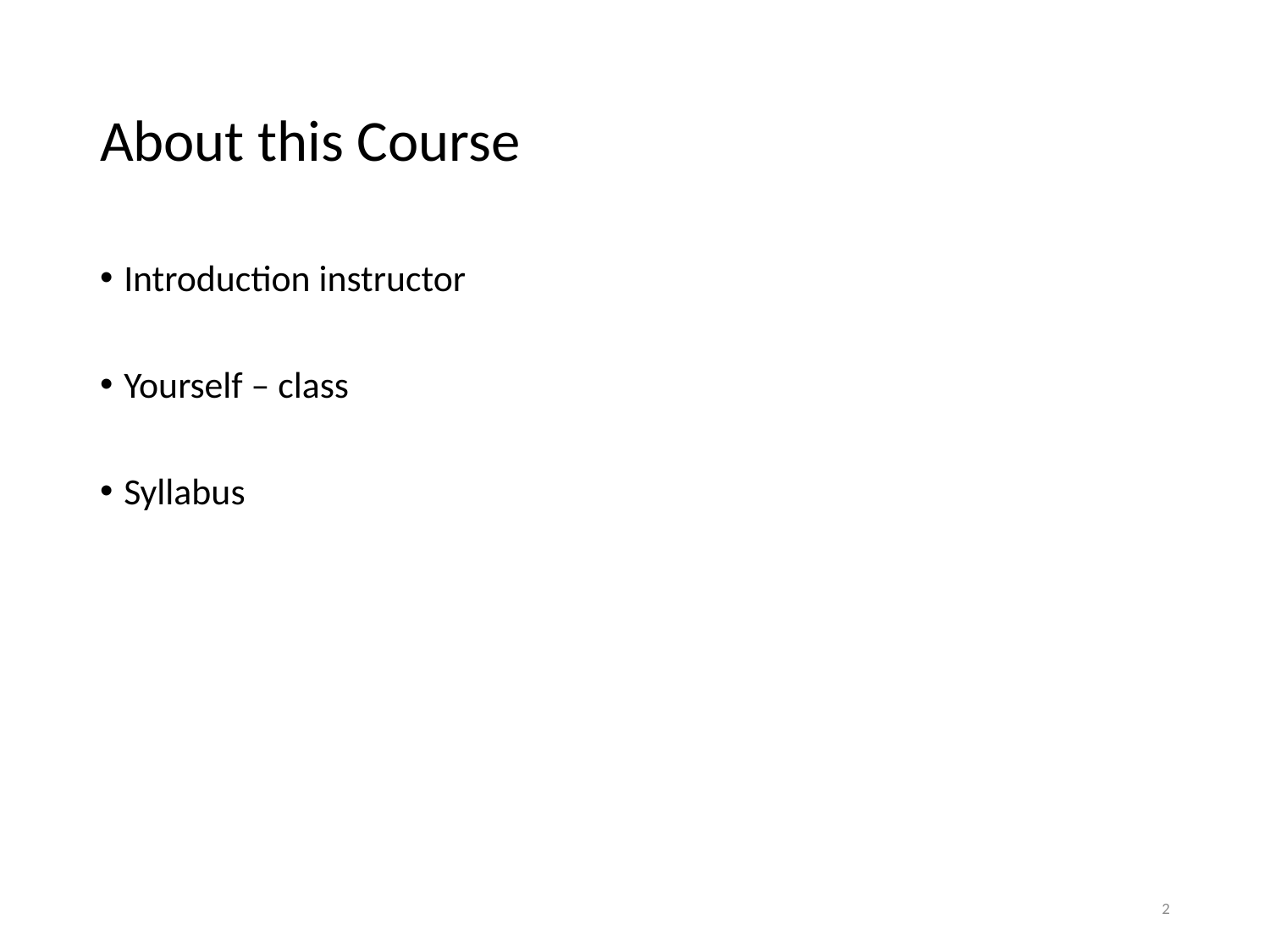

# About this Course
Introduction instructor

Yourself – class

Syllabus
2